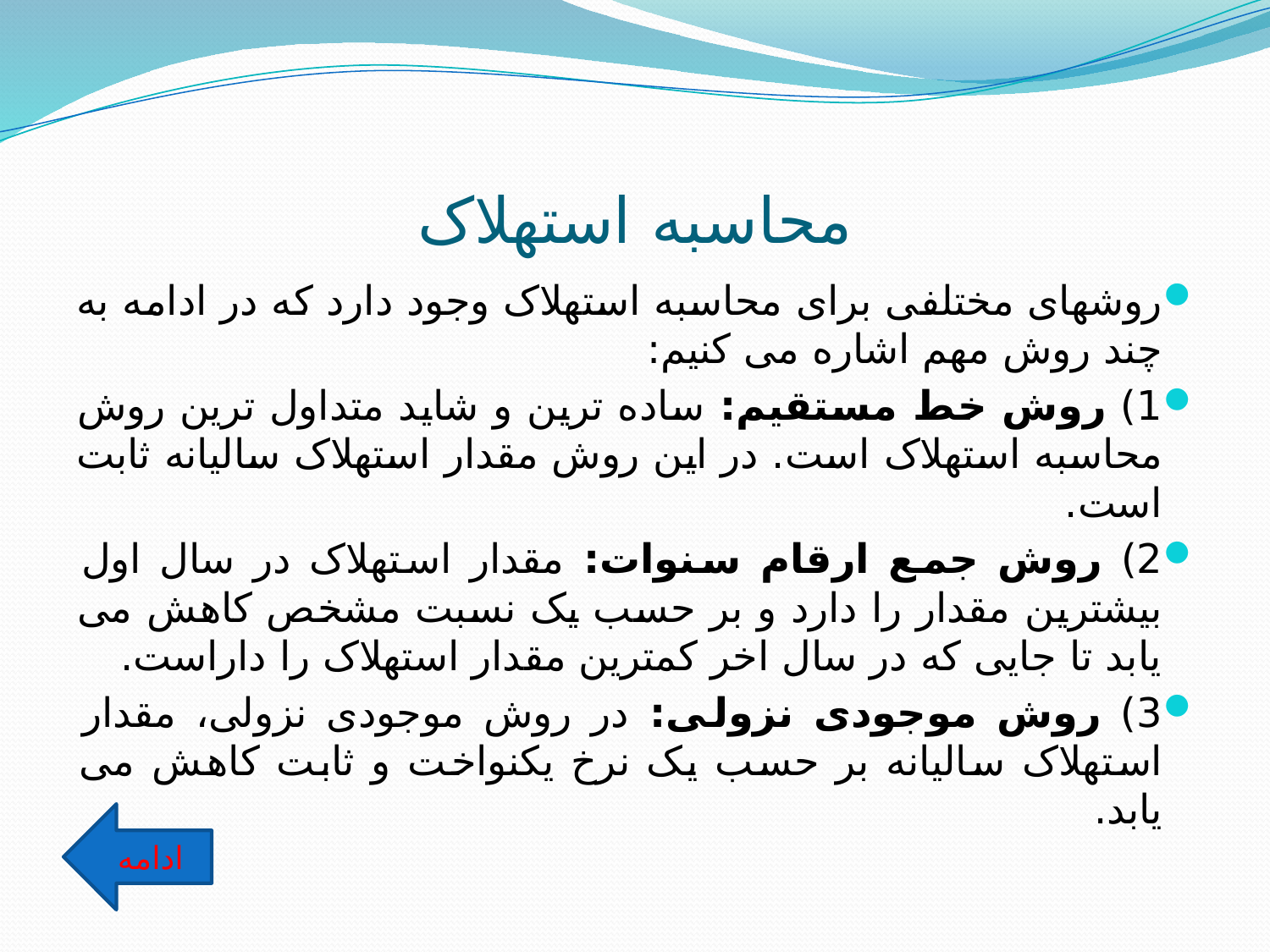

# محاسبه استهلاک
روشهای مختلفی برای محاسبه استهلاک وجود دارد که در ادامه به چند روش مهم اشاره می کنیم:
1) روش خط مستقیم: ساده ترین و شاید متداول ترین روش محاسبه استهلاک است. در این روش مقدار استهلاک سالیانه ثابت است.
2) روش جمع ارقام سنوات: مقدار استهلاک در سال اول بیشترین مقدار را دارد و بر حسب یک نسبت مشخص کاهش می یابد تا جایی که در سال اخر کمترین مقدار استهلاک را داراست.
3) روش موجودی نزولی: در روش موجودی نزولی، مقدار استهلاک سالیانه بر حسب یک نرخ یکنواخت و ثابت کاهش می یابد.
ادامه